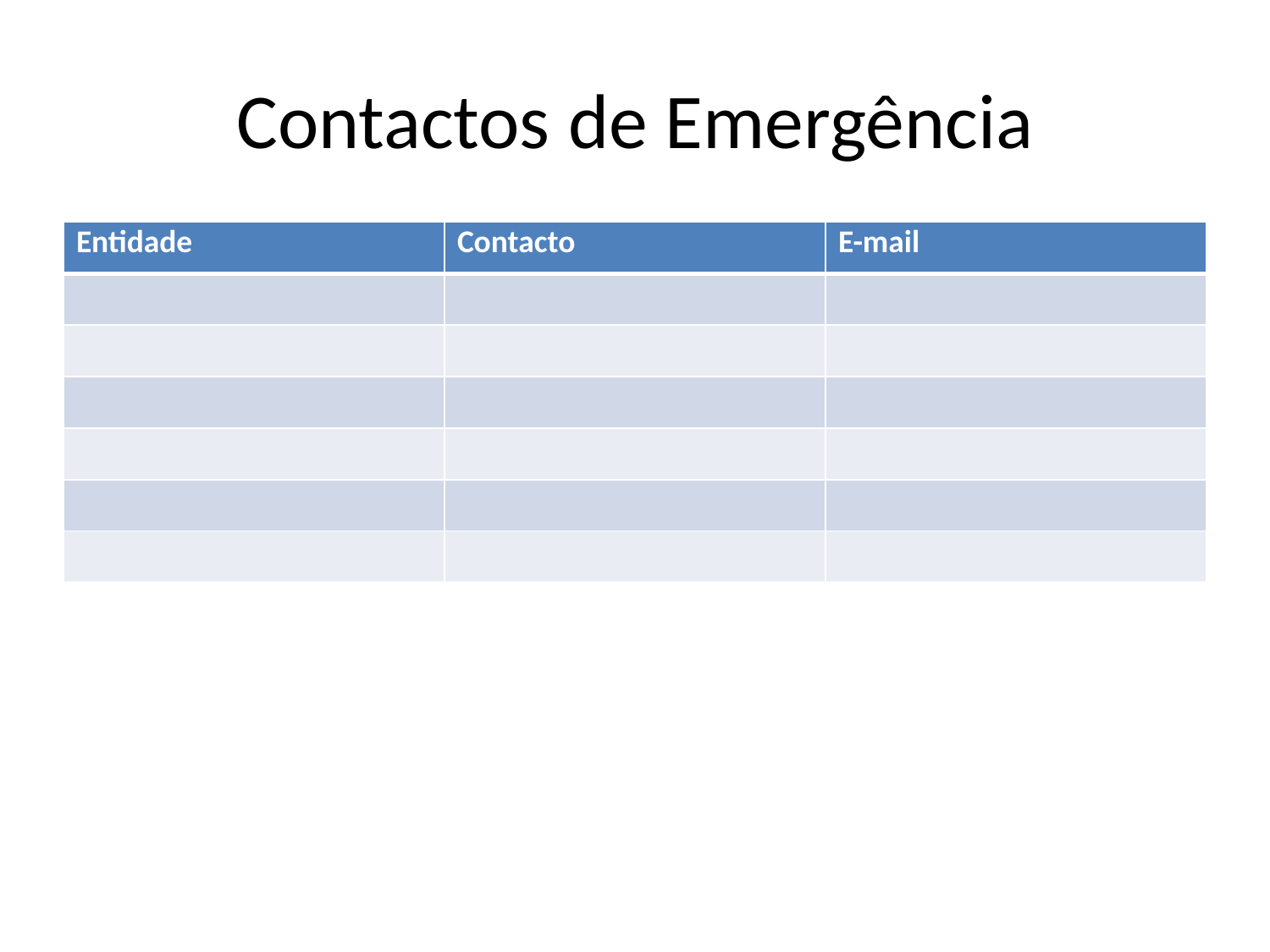

# Contactos de Emergência
| Entidade | Contacto | E-mail |
| --- | --- | --- |
|  |  |  |
|  |  |  |
|  |  |  |
|  |  |  |
|  |  |  |
|  |  |  |